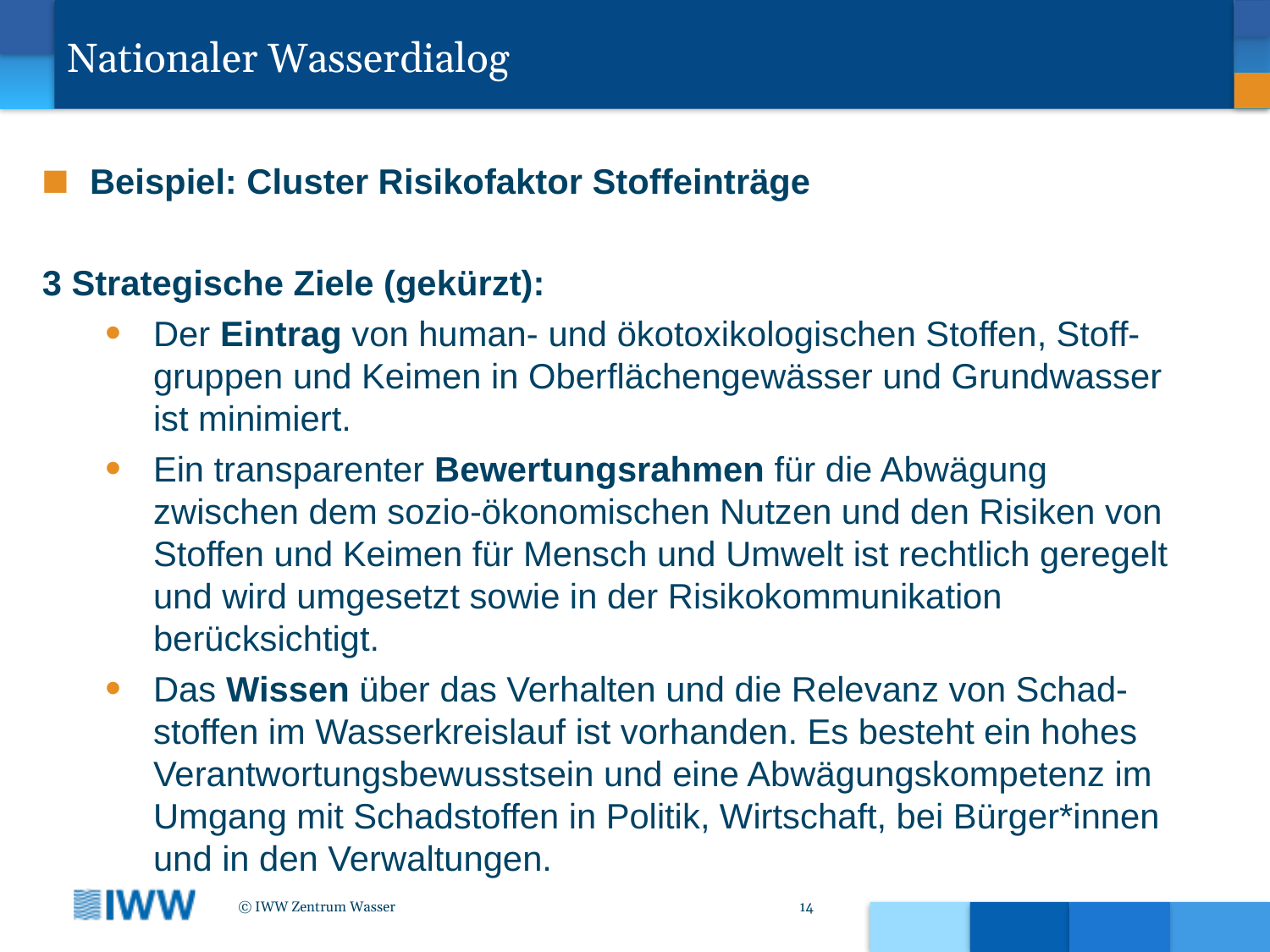

Nationaler Wasserdialog
Beispiel: Cluster Risikofaktor Stoffeinträge

3 Strategische Ziele (gekürzt):
Der Eintrag von human- und ökotoxikologischen Stoffen, Stoff-gruppen und Keimen in Oberflächengewässer und Grundwasser ist minimiert.
Ein transparenter Bewertungsrahmen für die Abwägung zwischen dem sozio-ökonomischen Nutzen und den Risiken von Stoffen und Keimen für Mensch und Umwelt ist rechtlich geregelt und wird umgesetzt sowie in der Risikokommunikation berücksichtigt.
Das Wissen über das Verhalten und die Relevanz von Schad-stoffen im Wasserkreislauf ist vorhanden. Es besteht ein hohes Verantwortungsbewusstsein und eine Abwägungskompetenz im Umgang mit Schadstoffen in Politik, Wirtschaft, bei Bürger*innen und in den Verwaltungen.